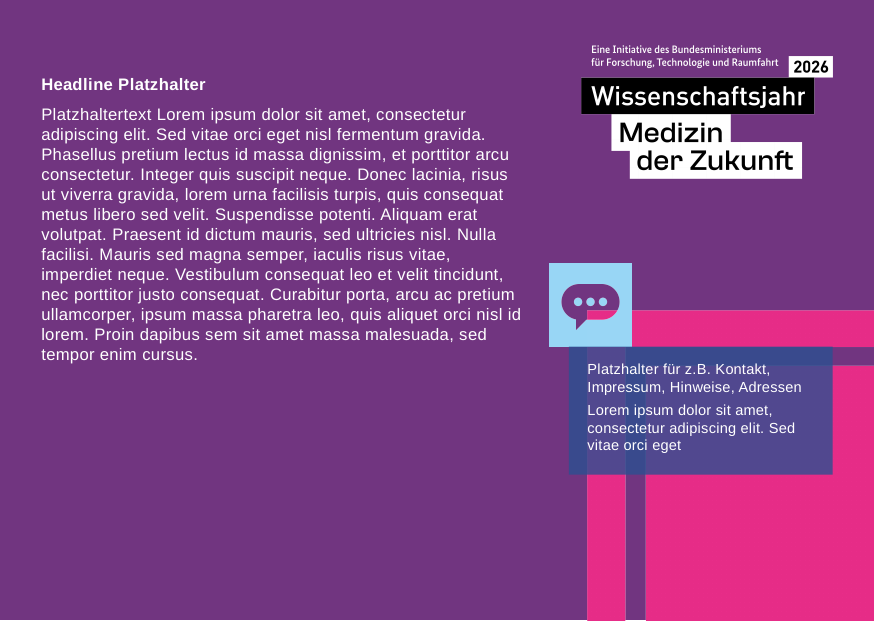

Headline Platzhalter
Platzhaltertext Lorem ipsum dolor sit amet, consectetur adipiscing elit. Sed vitae orci eget nisl fermentum gravida. Phasellus pretium lectus id massa dignissim, et porttitor arcu consectetur. Integer quis suscipit neque. Donec lacinia, risus ut viverra gravida, lorem urna facilisis turpis, quis consequat metus libero sed velit. Suspendisse potenti. Aliquam erat volutpat. Praesent id dictum mauris, sed ultricies nisl. Nulla facilisi. Mauris sed magna semper, iaculis risus vitae, imperdiet neque. Vestibulum consequat leo et velit tincidunt, nec porttitor justo consequat. Curabitur porta, arcu ac pretium ullamcorper, ipsum massa pharetra leo, quis aliquet orci nisl id lorem. Proin dapibus sem sit amet massa malesuada, sed tempor enim cursus.

Platzhalter für z.B. Kontakt, Impressum, Hinweise, Adressen
Lorem ipsum dolor sit amet, consectetur adipiscing elit. Sed vitae orci eget